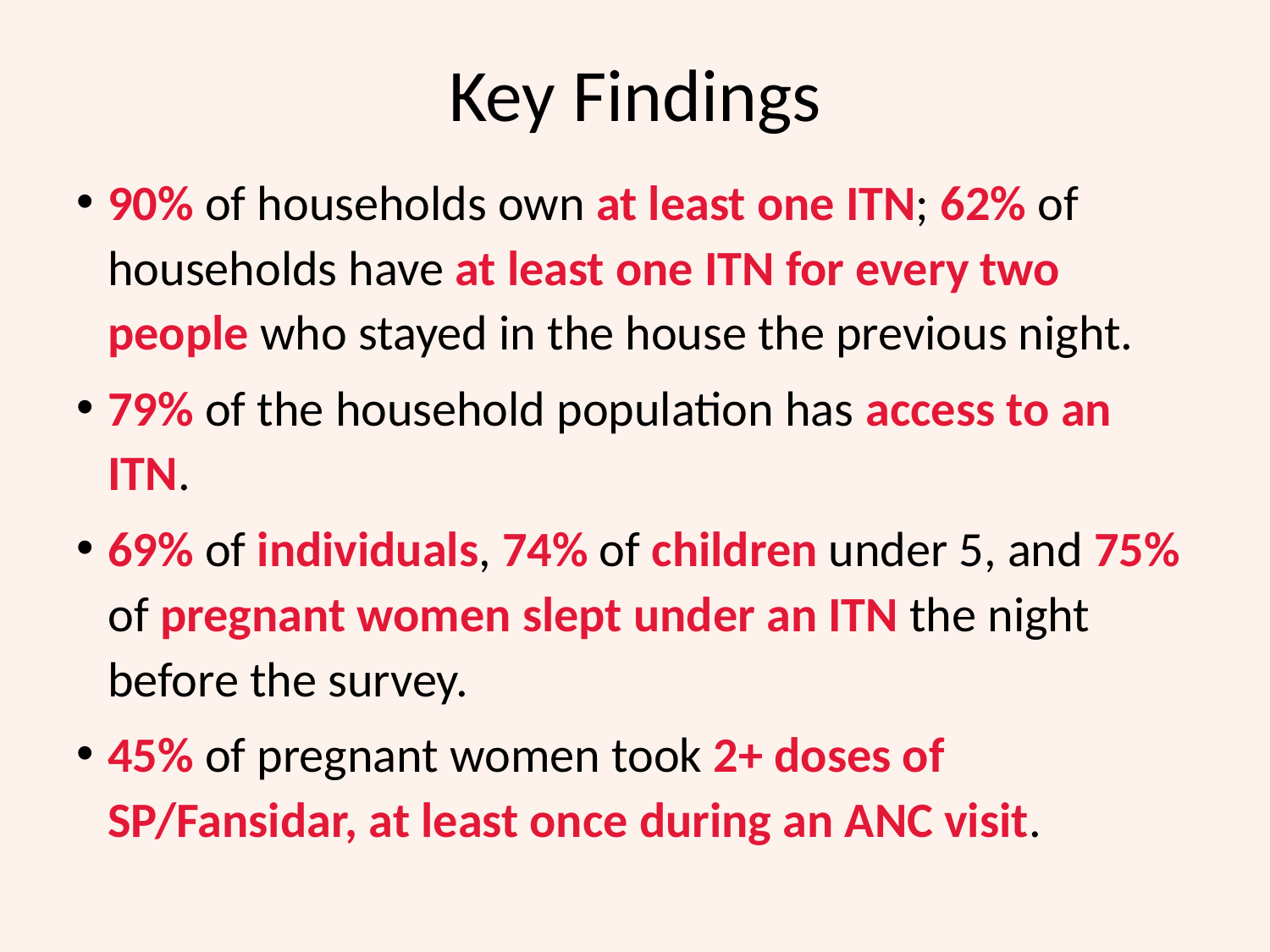

Key Findings
90% of households own at least one ITN; 62% of households have at least one ITN for every two people who stayed in the house the previous night.
79% of the household population has access to an ITN.
69% of individuals, 74% of children under 5, and 75% of pregnant women slept under an ITN the night before the survey.
45% of pregnant women took 2+ doses of SP/Fansidar, at least once during an ANC visit.